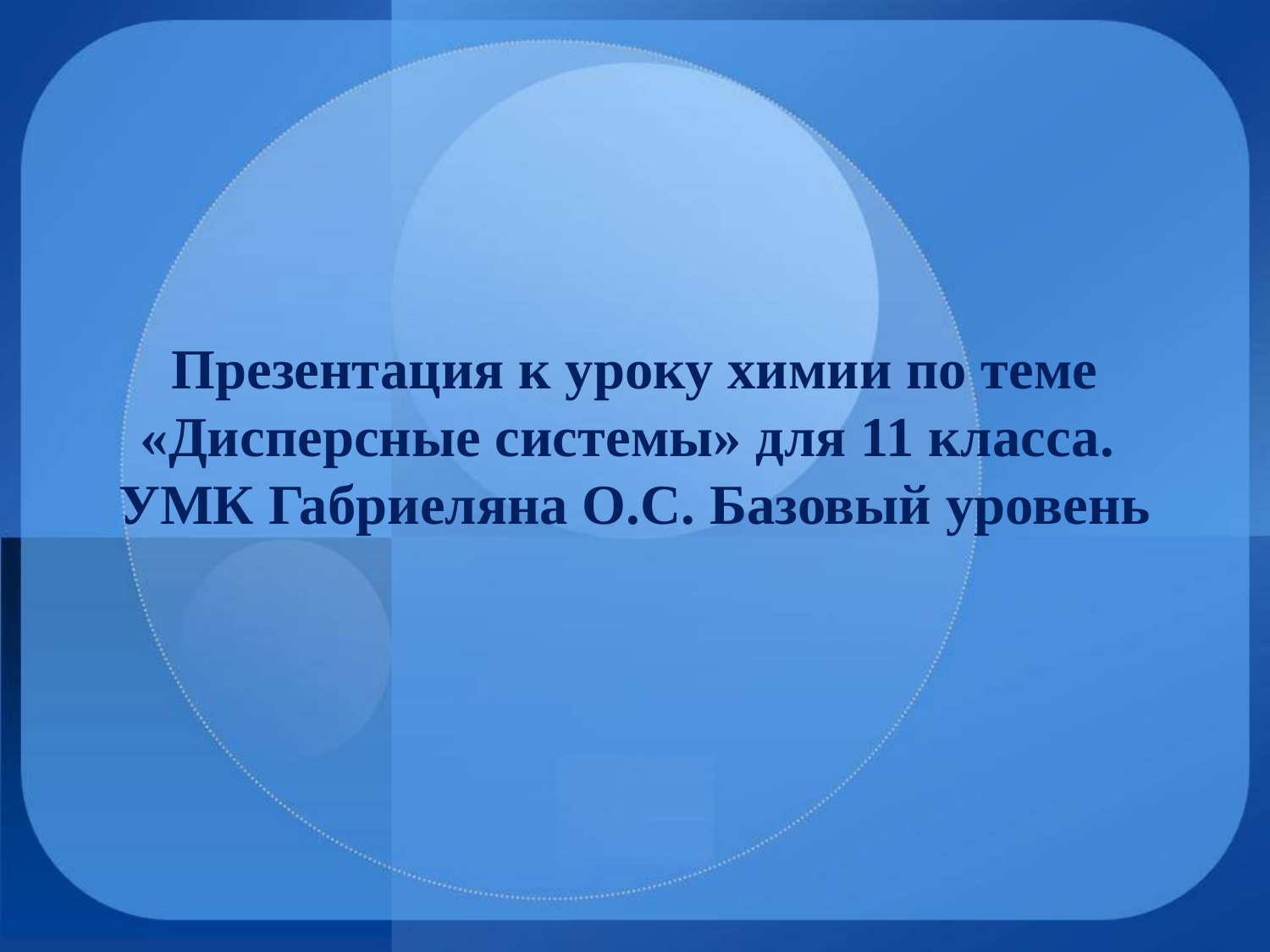

Презентация к уроку химии по теме «Дисперсные системы» для 11 класса.
УМК Габриеляна О.С. Базовый уровень